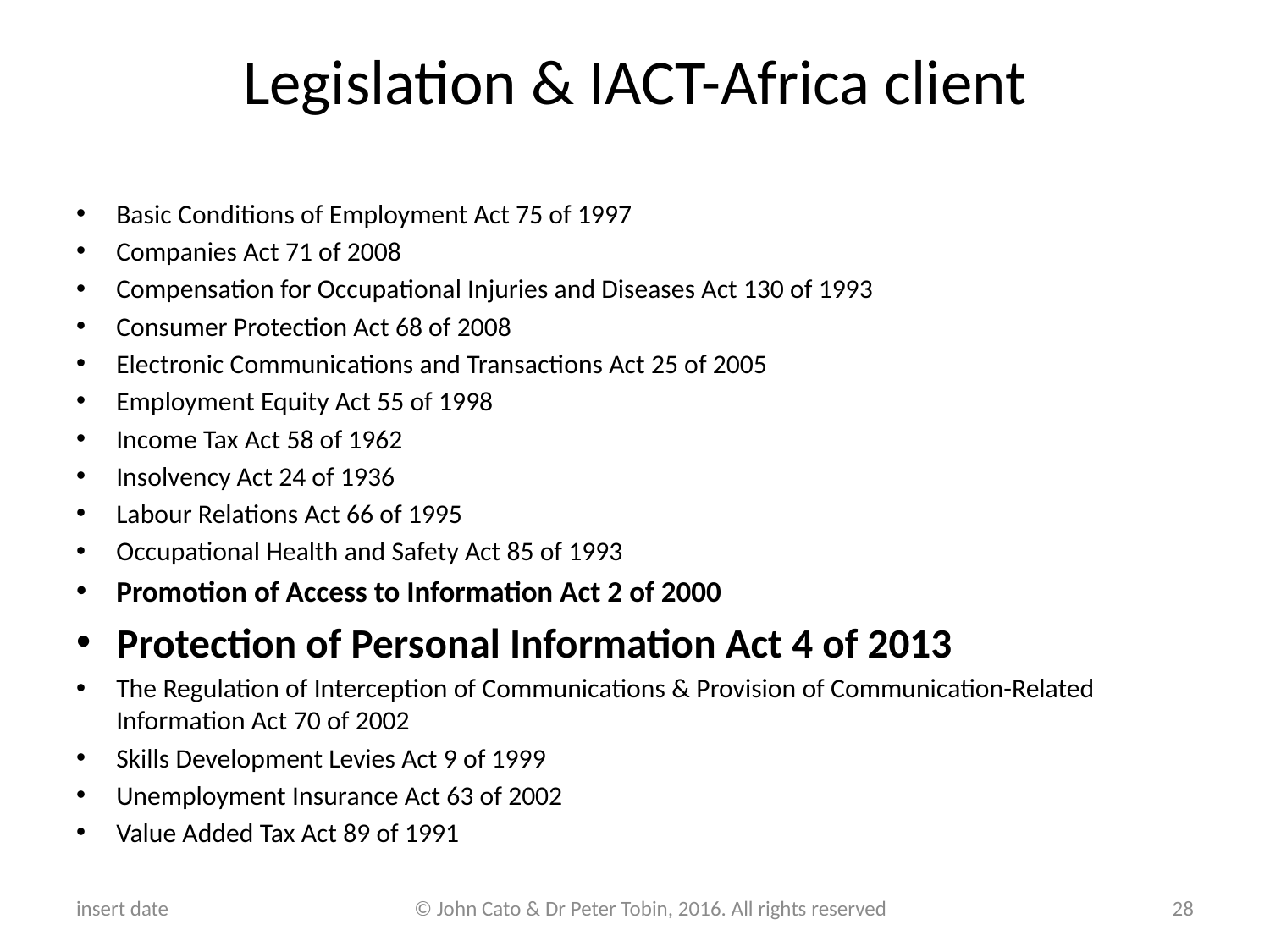

# Legislation & IACT-Africa client
Basic Conditions of Employment Act 75 of 1997
Companies Act 71 of 2008
Compensation for Occupational Injuries and Diseases Act 130 of 1993
Consumer Protection Act 68 of 2008
Electronic Communications and Transactions Act 25 of 2005
Employment Equity Act 55 of 1998
Income Tax Act 58 of 1962
Insolvency Act 24 of 1936
Labour Relations Act 66 of 1995
Occupational Health and Safety Act 85 of 1993
Promotion of Access to Information Act 2 of 2000
Protection of Personal Information Act 4 of 2013
The Regulation of Interception of Communications & Provision of Communication-Related Information Act 70 of 2002
Skills Development Levies Act 9 of 1999
Unemployment Insurance Act 63 of 2002
Value Added Tax Act 89 of 1991
insert date
© John Cato & Dr Peter Tobin, 2016. All rights reserved
28